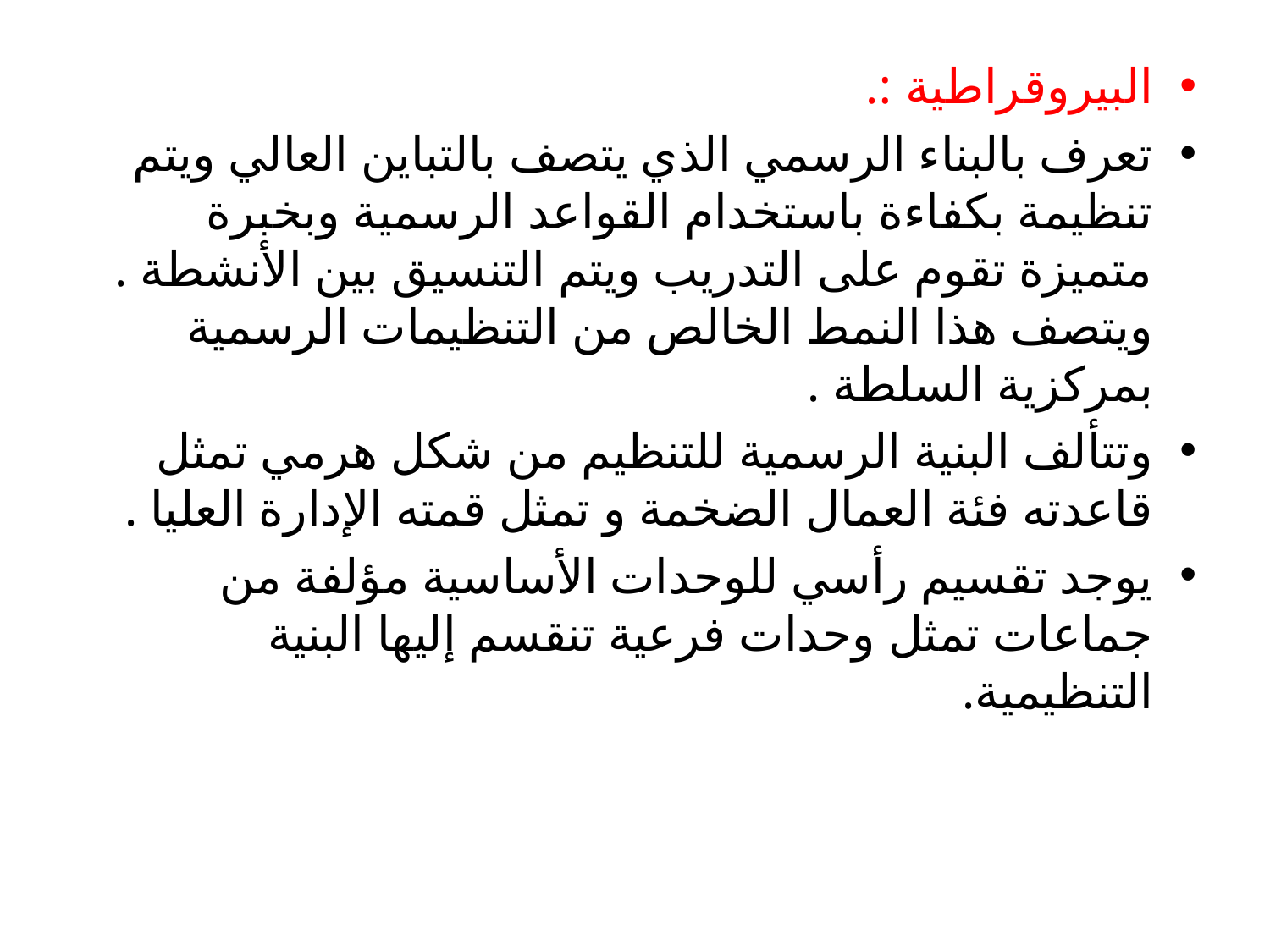

البيروقراطية :.
تعرف بالبناء الرسمي الذي يتصف بالتباين العالي ويتم تنظيمة بكفاءة باستخدام القواعد الرسمية وبخبرة متميزة تقوم على التدريب ويتم التنسيق بين الأنشطة . ويتصف هذا النمط الخالص من التنظيمات الرسمية بمركزية السلطة .
وتتألف البنية الرسمية للتنظيم من شكل هرمي تمثل قاعدته فئة العمال الضخمة و تمثل قمته الإدارة العليا .
يوجد تقسيم رأسي للوحدات الأساسية مؤلفة من جماعات تمثل وحدات فرعية تنقسم إليها البنية التنظيمية.